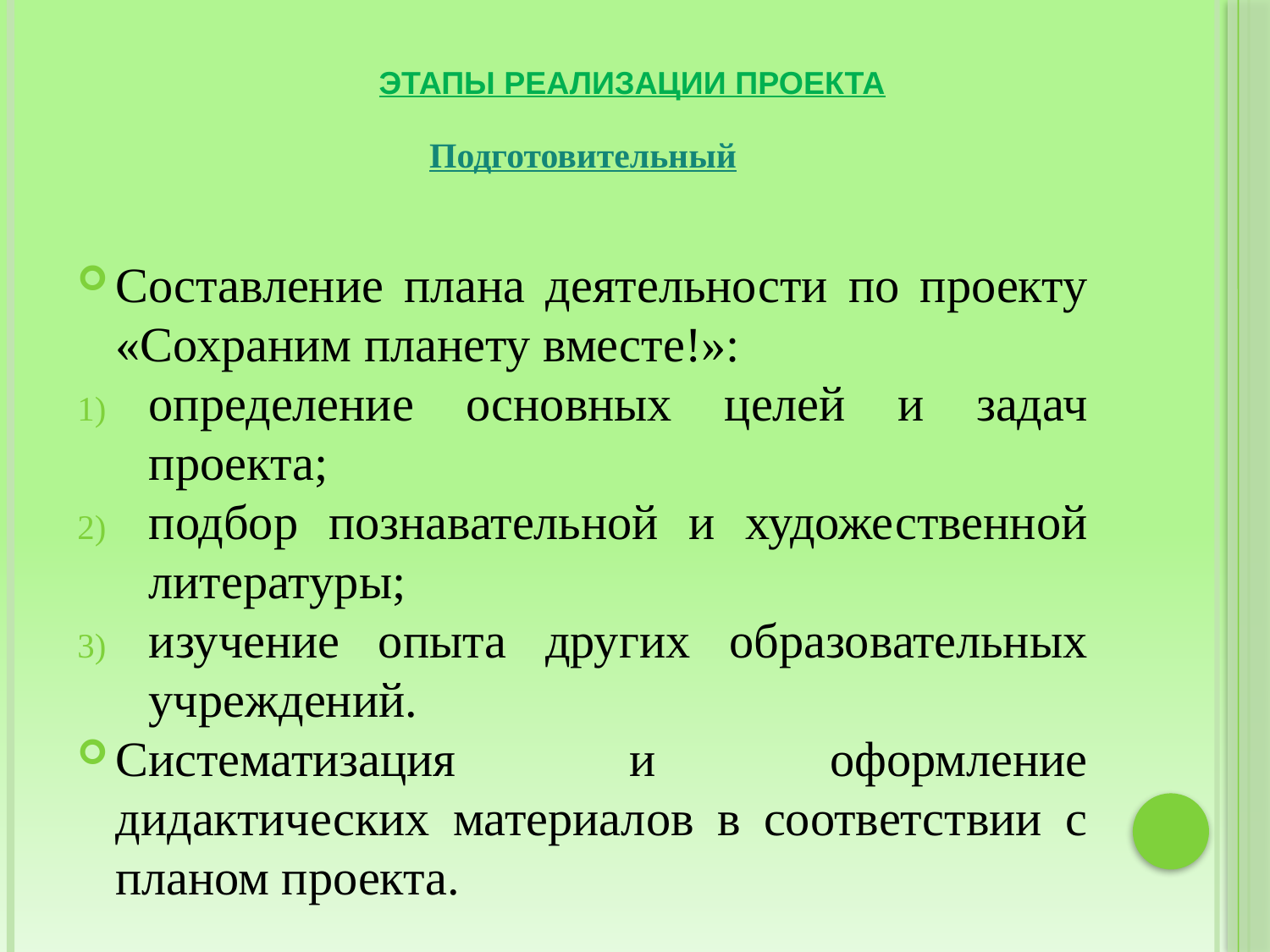

#
ЭТАПЫ РЕАЛИЗАЦИИ ПРОЕКТА
Подготовительный

Составление плана деятельности по проекту «Сохраним планету вместе!»:
определение основных целей и задач проекта;
подбор познавательной и художественной литературы;
изучение опыта других образовательных учреждений.
Систематизация и оформление дидактических материалов в соответствии с планом проекта.